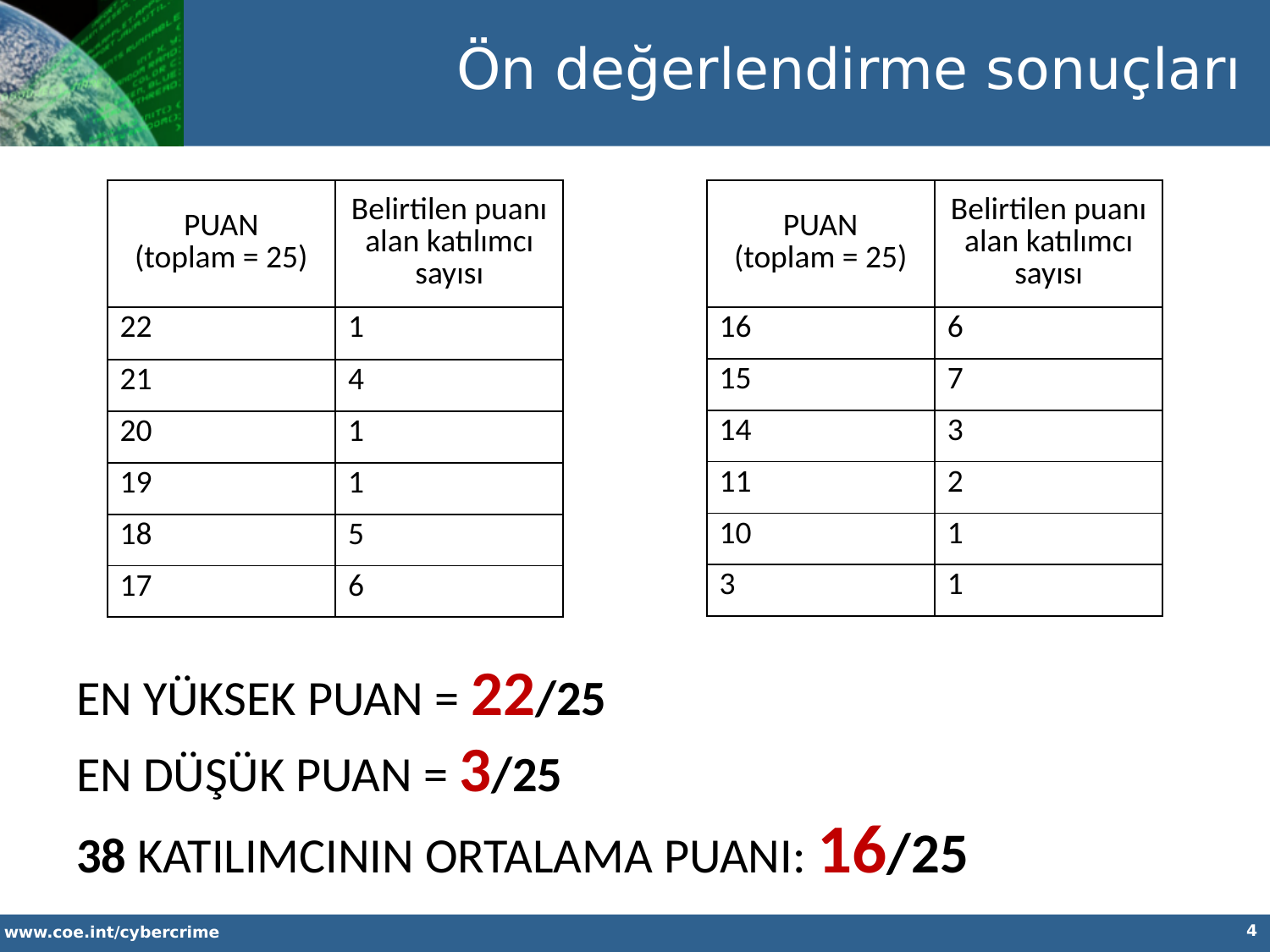

Ön değerlendirme sonuçları
| PUAN (toplam = 25) | Belirtilen puanı alan katılımcı sayısı |
| --- | --- |
| 22 | 1 |
| 21 | 4 |
| 20 | 1 |
| 19 | 1 |
| 18 | 5 |
| 17 | 6 |
| PUAN (toplam = 25) | Belirtilen puanı alan katılımcı sayısı |
| --- | --- |
| 16 | 6 |
| 15 | 7 |
| 14 | 3 |
| 11 | 2 |
| 10 | 1 |
| 3 | 1 |
EN YÜKSEK PUAN = 22/25
EN DÜŞÜK PUAN = 3/25
38 KATILIMCININ ORTALAMA PUANI: 16/25